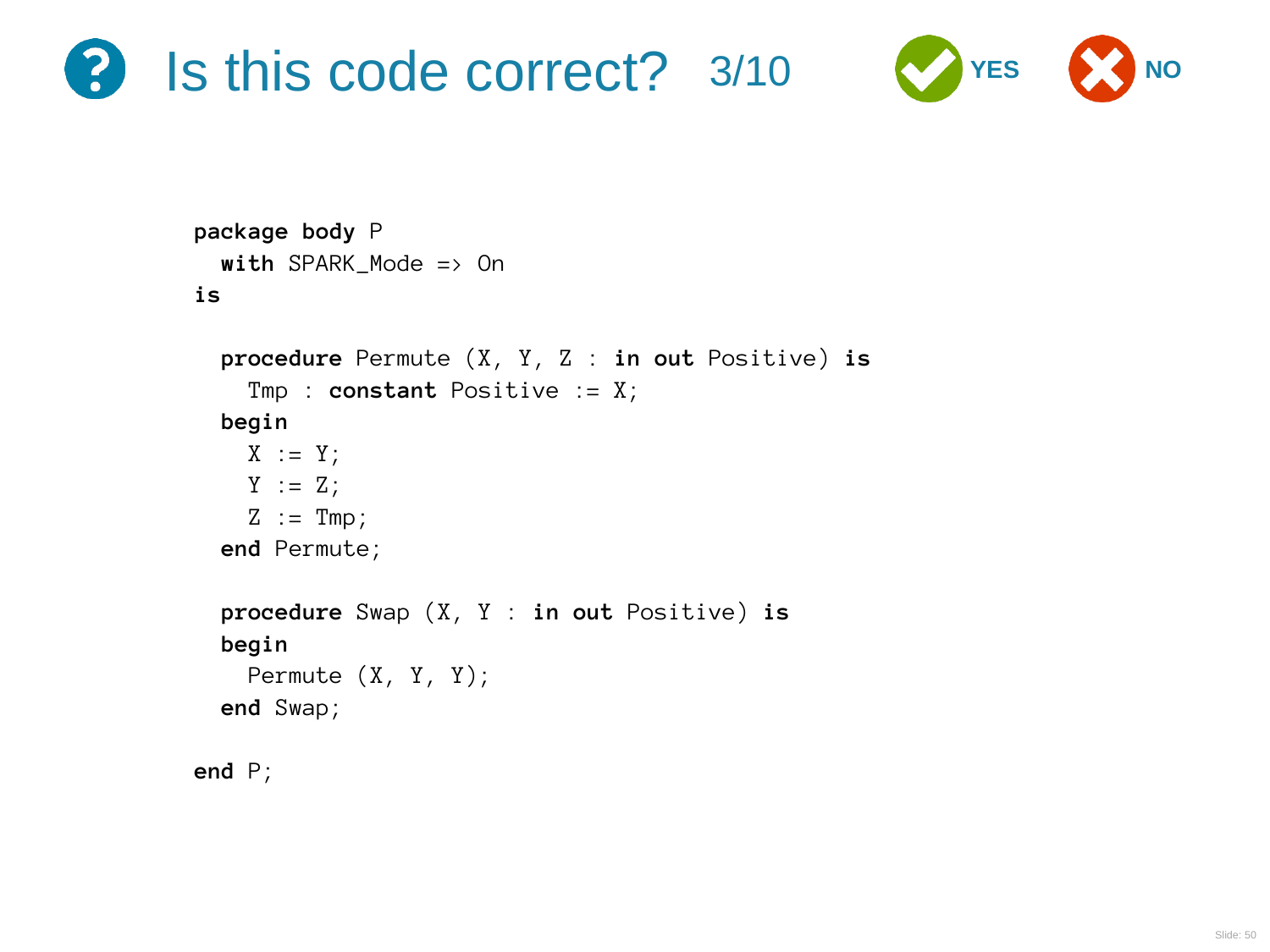

# 3/10
package body P
  with SPARK_Mode => On
is

  procedure Permute (X, Y, Z : in out Positive) is
    Tmp : constant Positive := X;
  begin
    X := Y;
    Y := Z;
    Z := Tmp;
  end Permute;

  procedure Swap (X, Y : in out Positive) is
  begin
    Permute (X, Y, Y);
  end Swap;

end P;